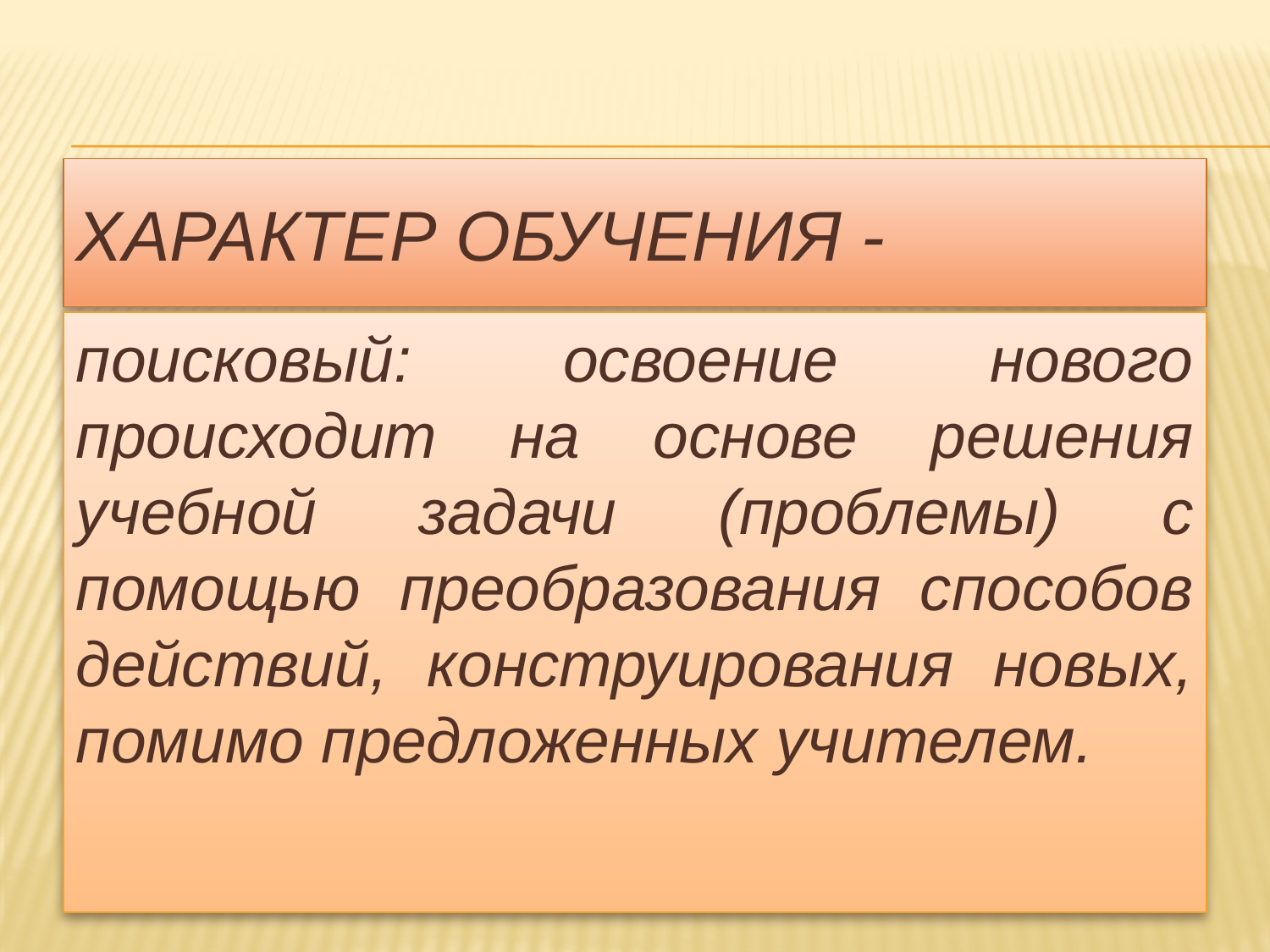

Характер обучения -
поисковый: освоение нового происходит на основе решения учебной задачи (проблемы) с помощью преобразования способов действий, конструирования новых, помимо предложенных учителем.